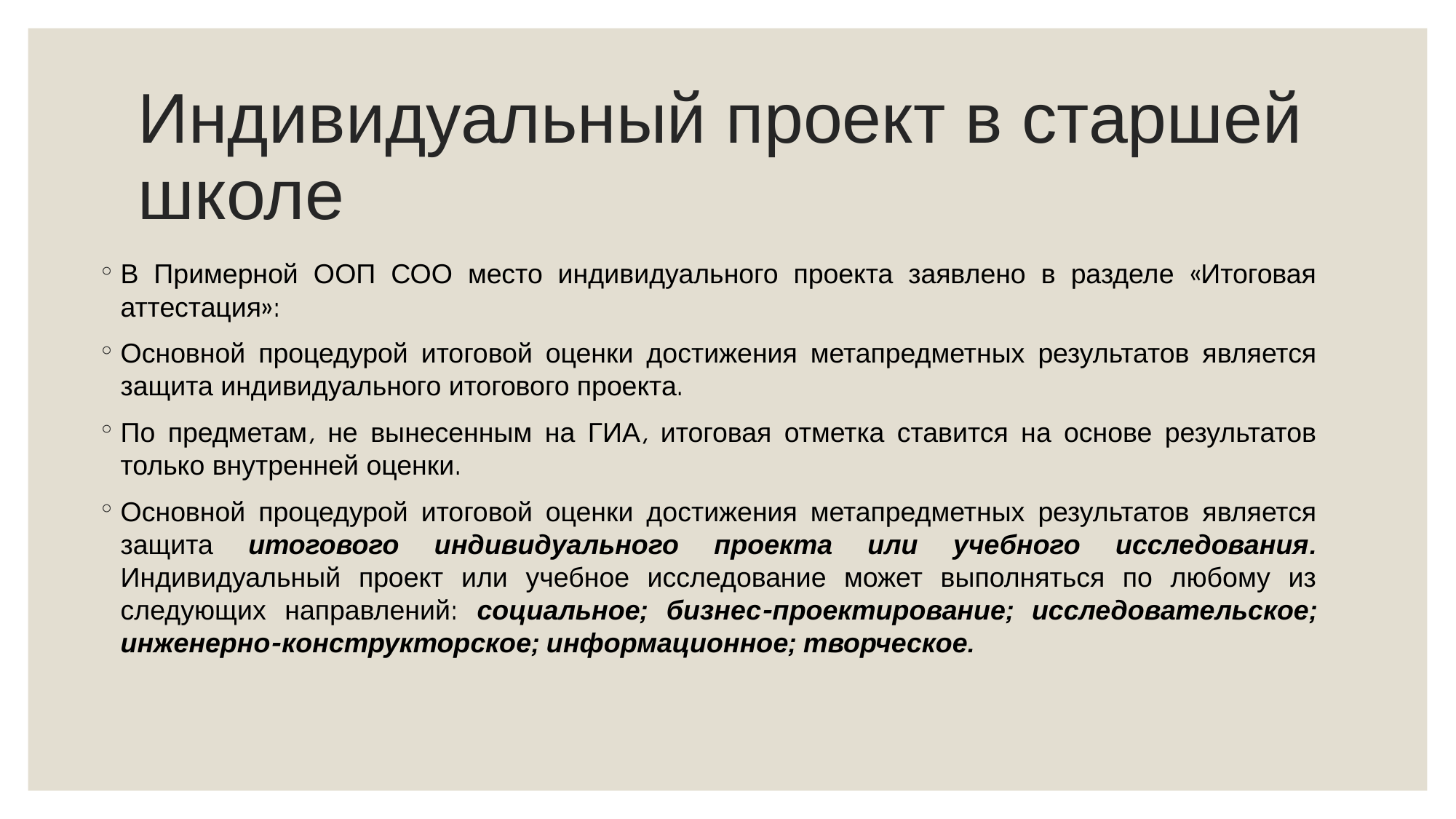

# Индивидуальный проект в старшей школе
В Примерной ООП СОО место индивидуального проекта заявлено в разделе «Итоговая аттестация»:
Основной процедурой итоговой оценки достижения метапредметных результатов является защита индивидуального итогового проекта.
По предметам, не вынесенным на ГИА, итоговая отметка ставится на основе результатов только внутренней оценки.
Основной процедурой итоговой оценки достижения метапредметных результатов является защита итогового индивидуального проекта или учебного исследования. Индивидуальный проект или учебное исследование может выполняться по любому из следующих направлений: социальное; бизнес-проектирование; исследовательское; инженерно-конструкторское; информационное; творческое.